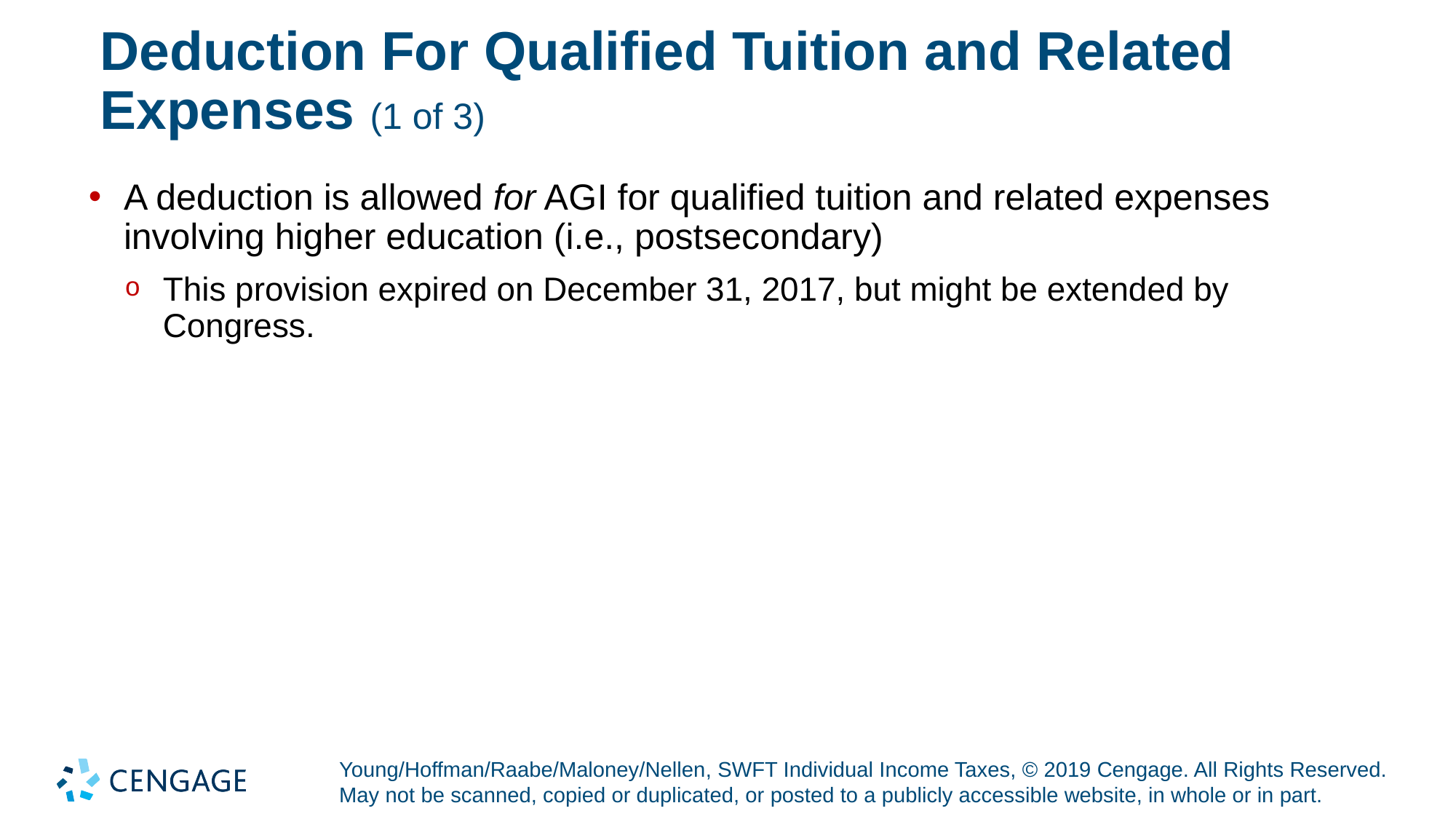

# Deduction For Qualified Tuition and Related Expenses (1 of 3)
A deduction is allowed for A G I for qualified tuition and related expenses involving higher education (i.e., postsecondary)
This provision expired on December 31, 2017, but might be extended by Congress.